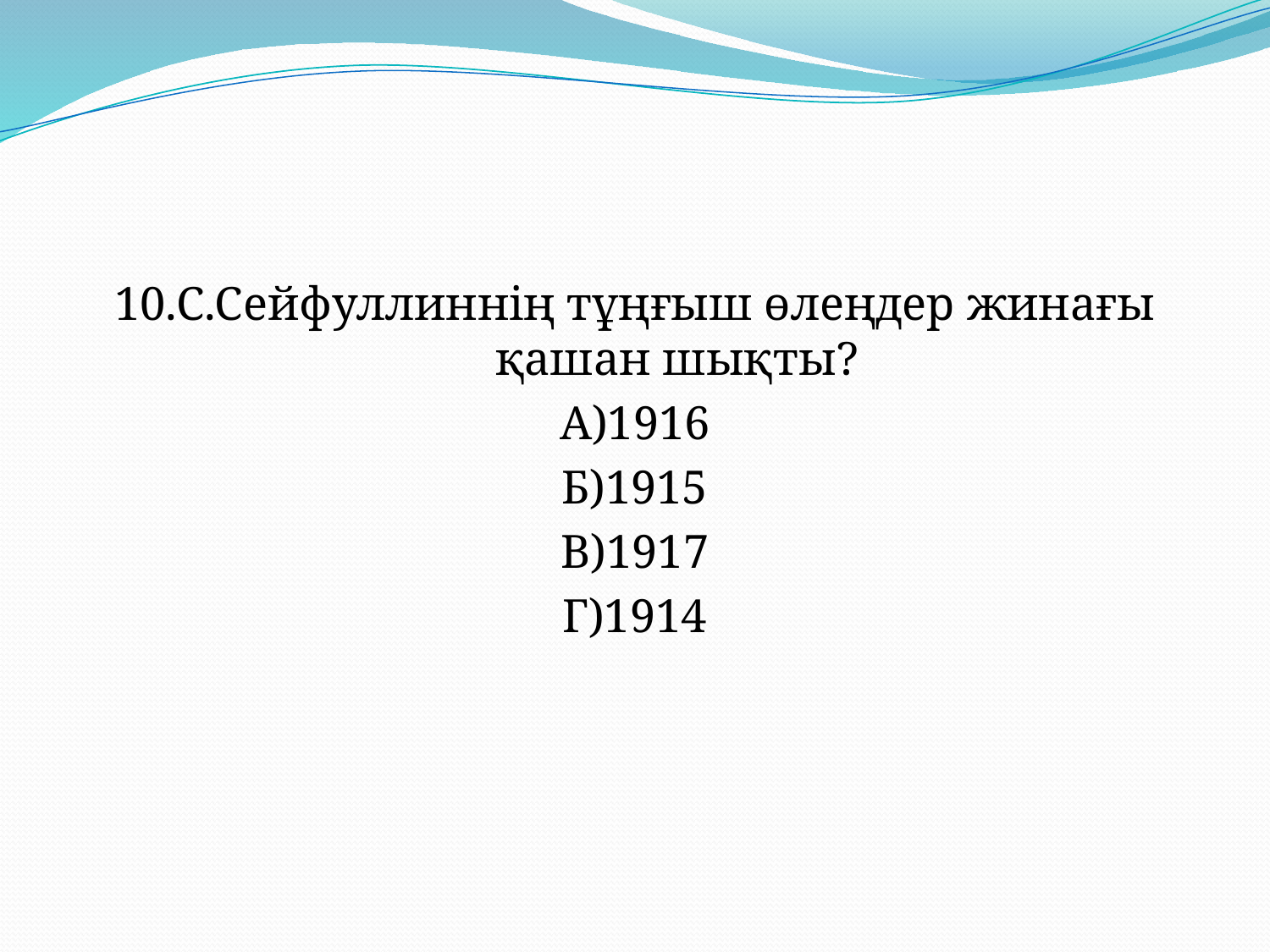

10.С.Сейфуллиннің тұңғыш өлеңдер жинағы қашан шықты?
А)1916
Б)1915
В)1917
Г)1914